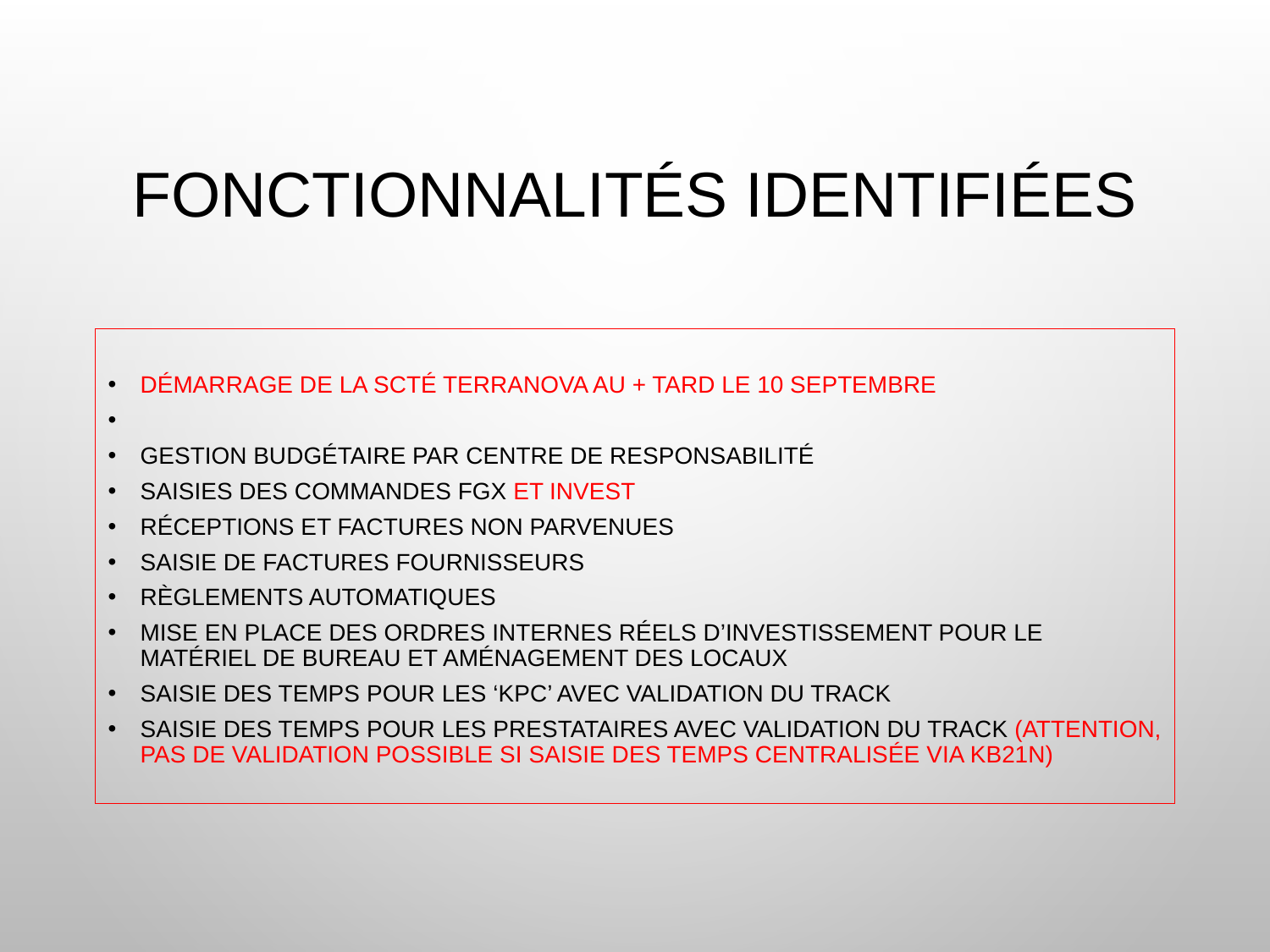

# Fonctionnalités identifiées

Démarrage de la scté TerraNova au + tard le 10 septembre

Gestion budgétaire par centre de responsabilité
Saisies des commandes FGX et invest
Réceptions et factures non parvenues
Saisie de factures fournisseurs
Règlements automatiques
Mise en place des ordres internes réels d’investissement pour le matériel de bureau et aménagement des locaux
Saisie des temps pour les ‘KPC’ avec validation du Track
Saisie des temps pour les prestataires avec validation du track (attention, pas de validation possible si saisie des temps centralisée via KB21N)